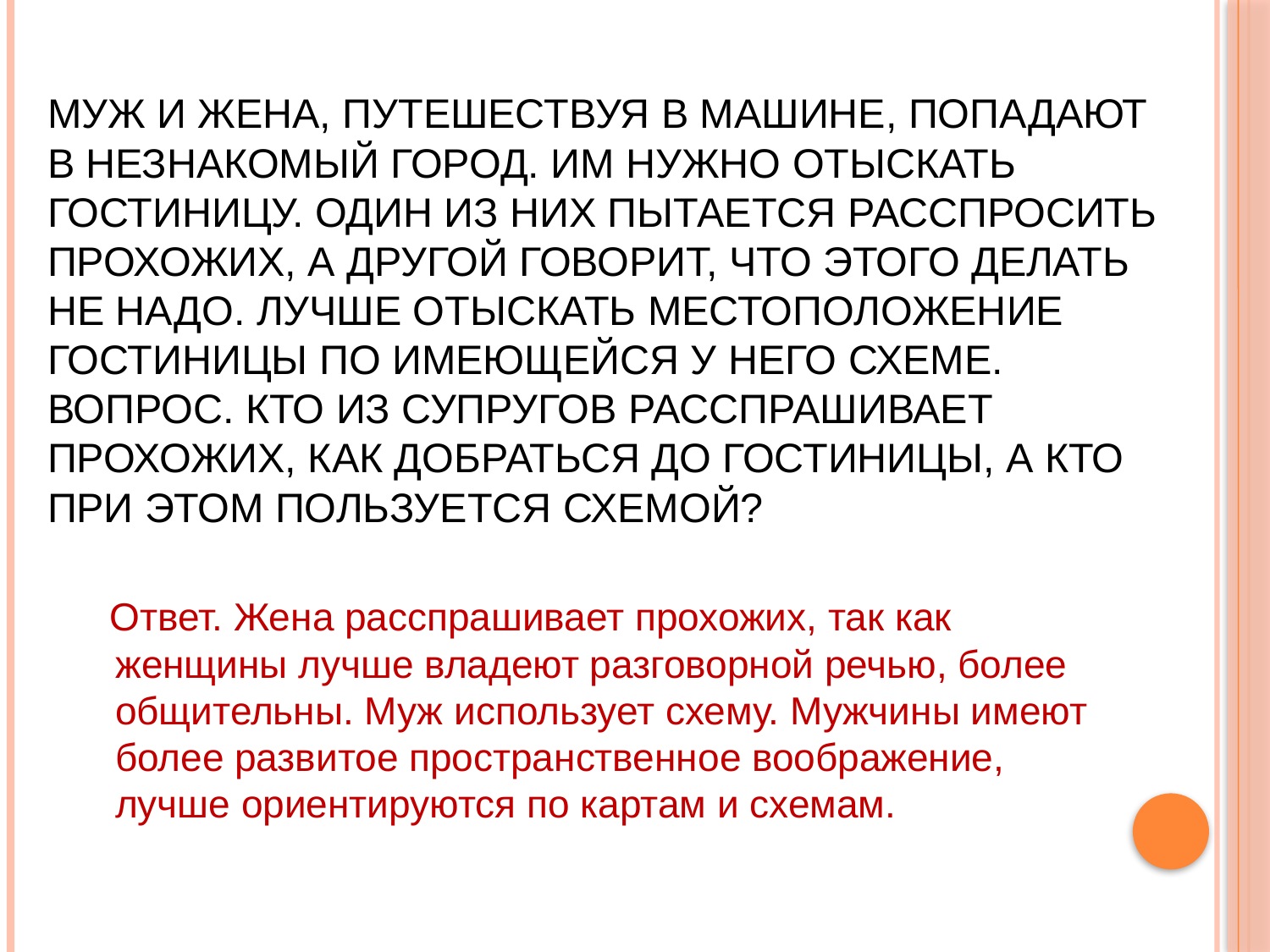

# Муж и жена, путешествуя в машине, попадают в незнакомый город. Им нужно отыскать гостиницу. Один из них пытается расспросить прохожих, а другой говорит, что этого делать не надо. Лучше отыскать местоположение гостиницы по имеющейся у него схеме. Вопрос. Кто из супругов расспрашивает прохожих, как добраться до гостиницы, а кто при этом пользуется схемой?
   Ответ. Жена расспрашивает прохожих, так как женщины лучше владеют разговорной речью, более общительны. Муж использует схему. Мужчины имеют более развитое пространственное воображение, лучше ориентируются по картам и схемам.